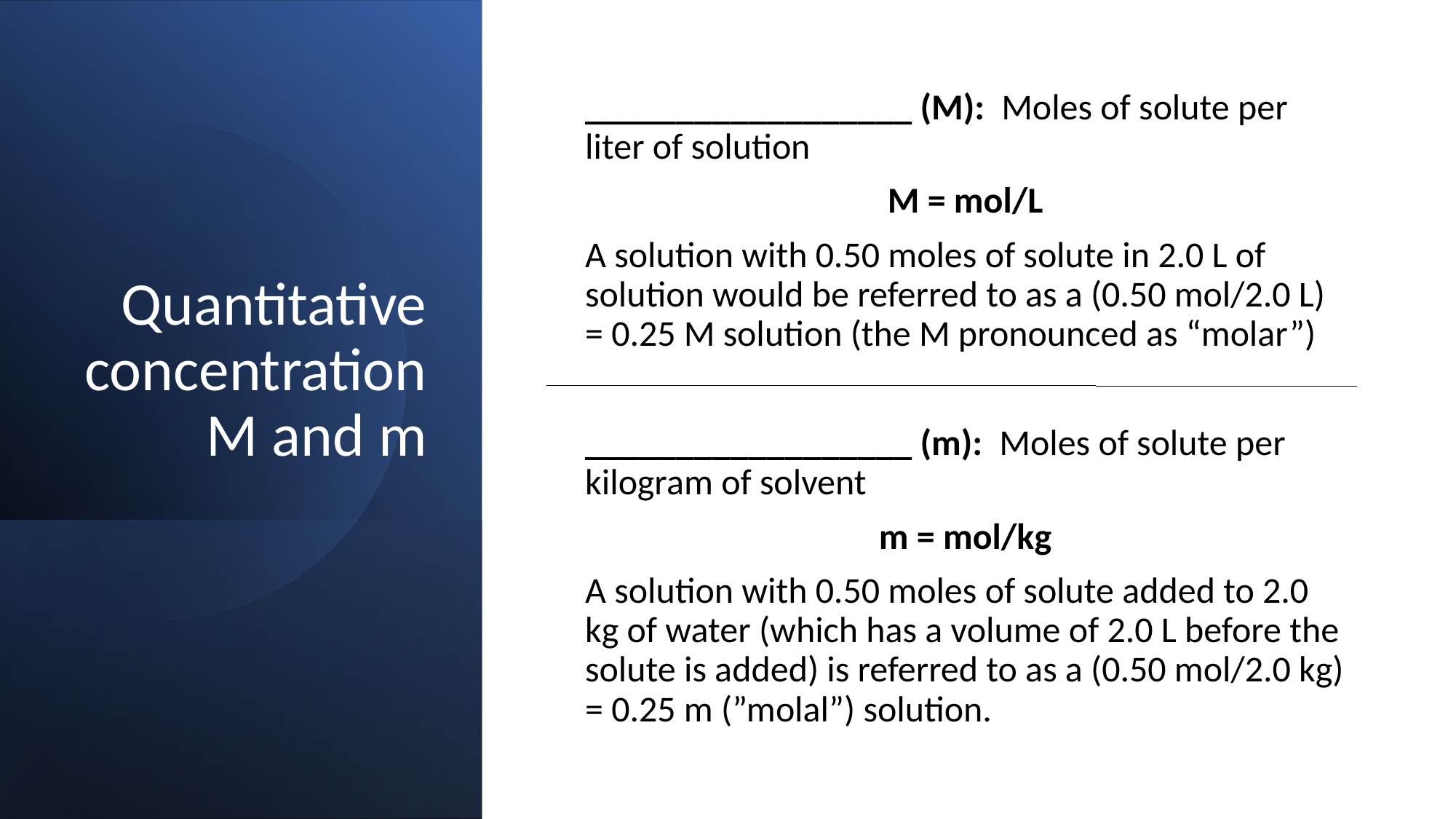

# Quantitative concentrationM and m
__________________ (M):  Moles of solute per liter of solution
M = mol/L
A solution with 0.50 moles of solute in 2.0 L of solution would be referred to as a (0.50 mol/2.0 L) = 0.25 M solution (the M pronounced as “molar”)

__________________ (m):  Moles of solute per kilogram of solvent
m = mol/kg
A solution with 0.50 moles of solute added to 2.0 kg of water (which has a volume of 2.0 L before the solute is added) is referred to as a (0.50 mol/2.0 kg) = 0.25 m (”molal”) solution.